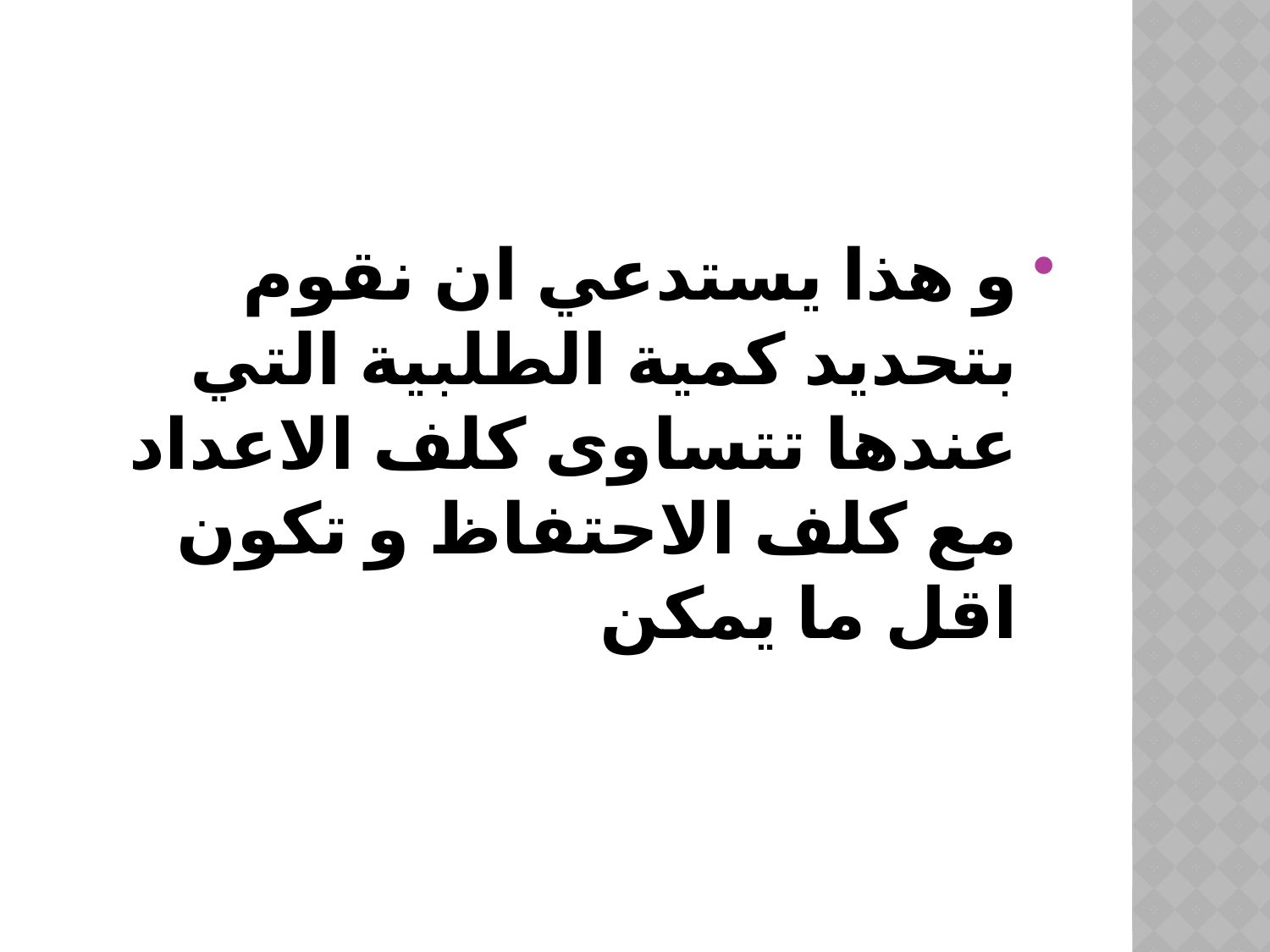

#
و هذا يستدعي ان نقوم بتحديد كمية الطلبية التي عندها تتساوى كلف الاعداد مع كلف الاحتفاظ و تكون  اقل ما يمكن